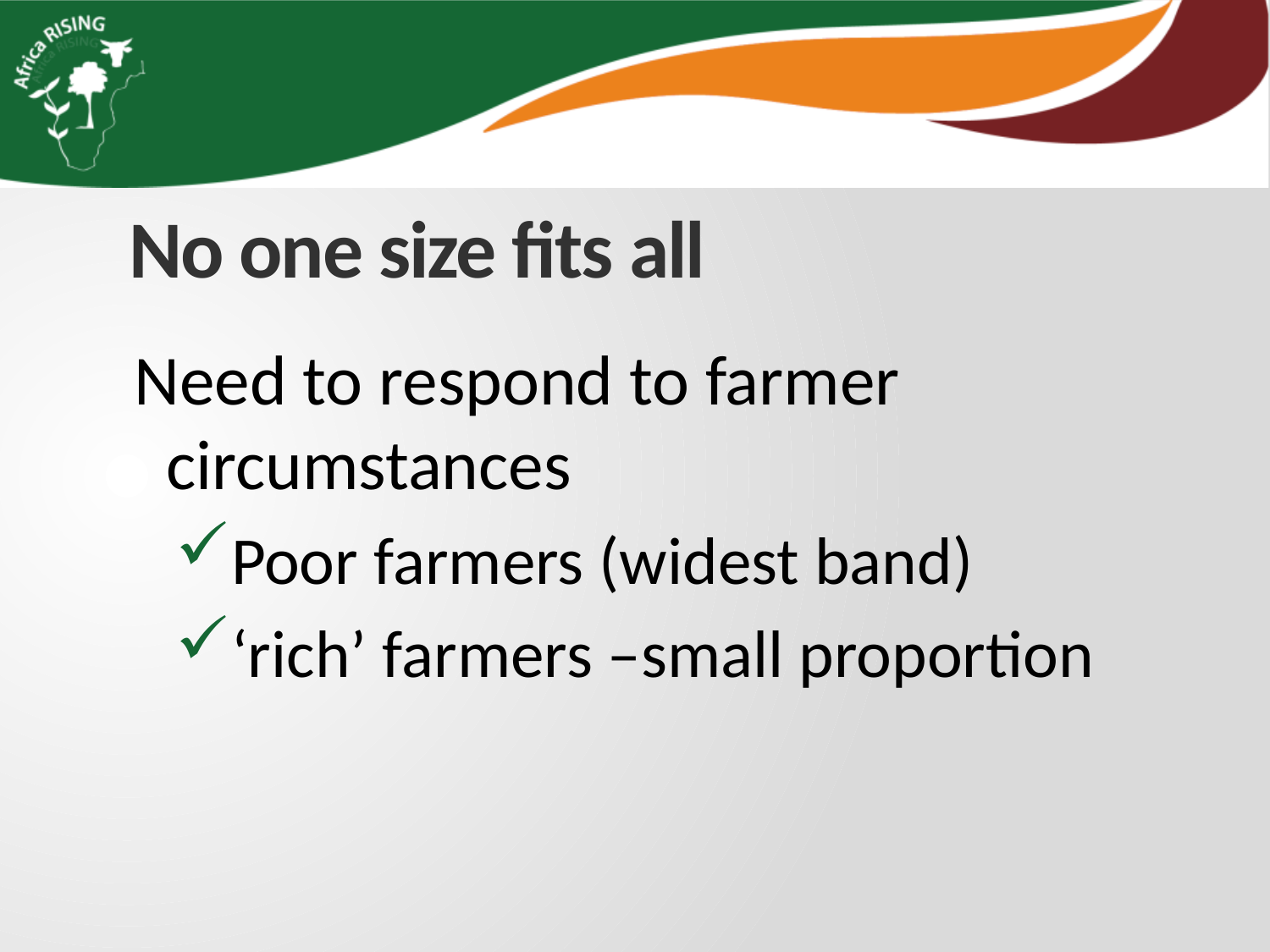

# No one size fits all
Need to respond to farmer circumstances
Poor farmers (widest band)
‘rich’ farmers –small proportion